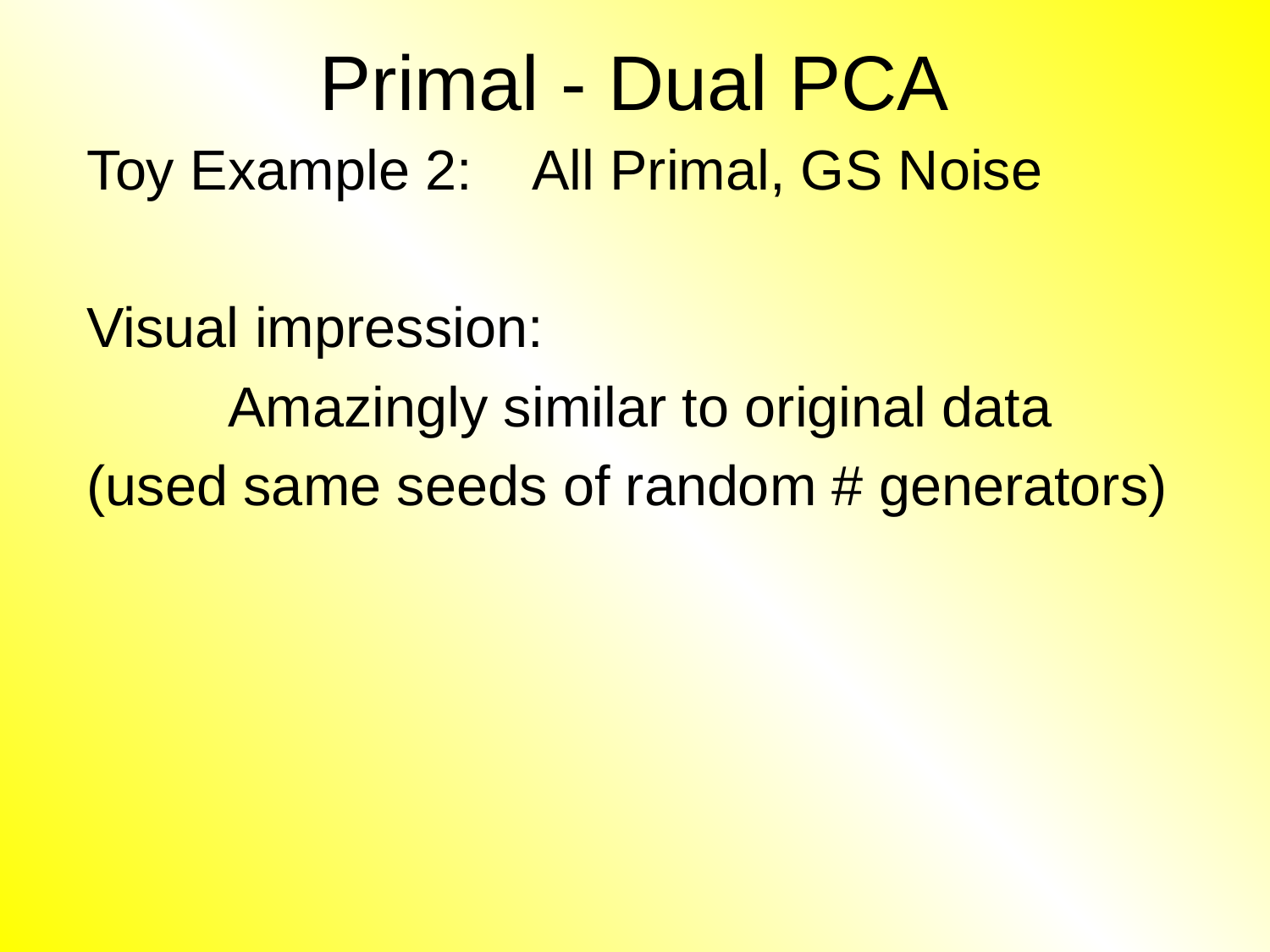

Primal - Dual PCA
Toy Example 2:    All Primal, GS Noise

Visual impression:
Amazingly similar to original data
(used same seeds of random # generators)